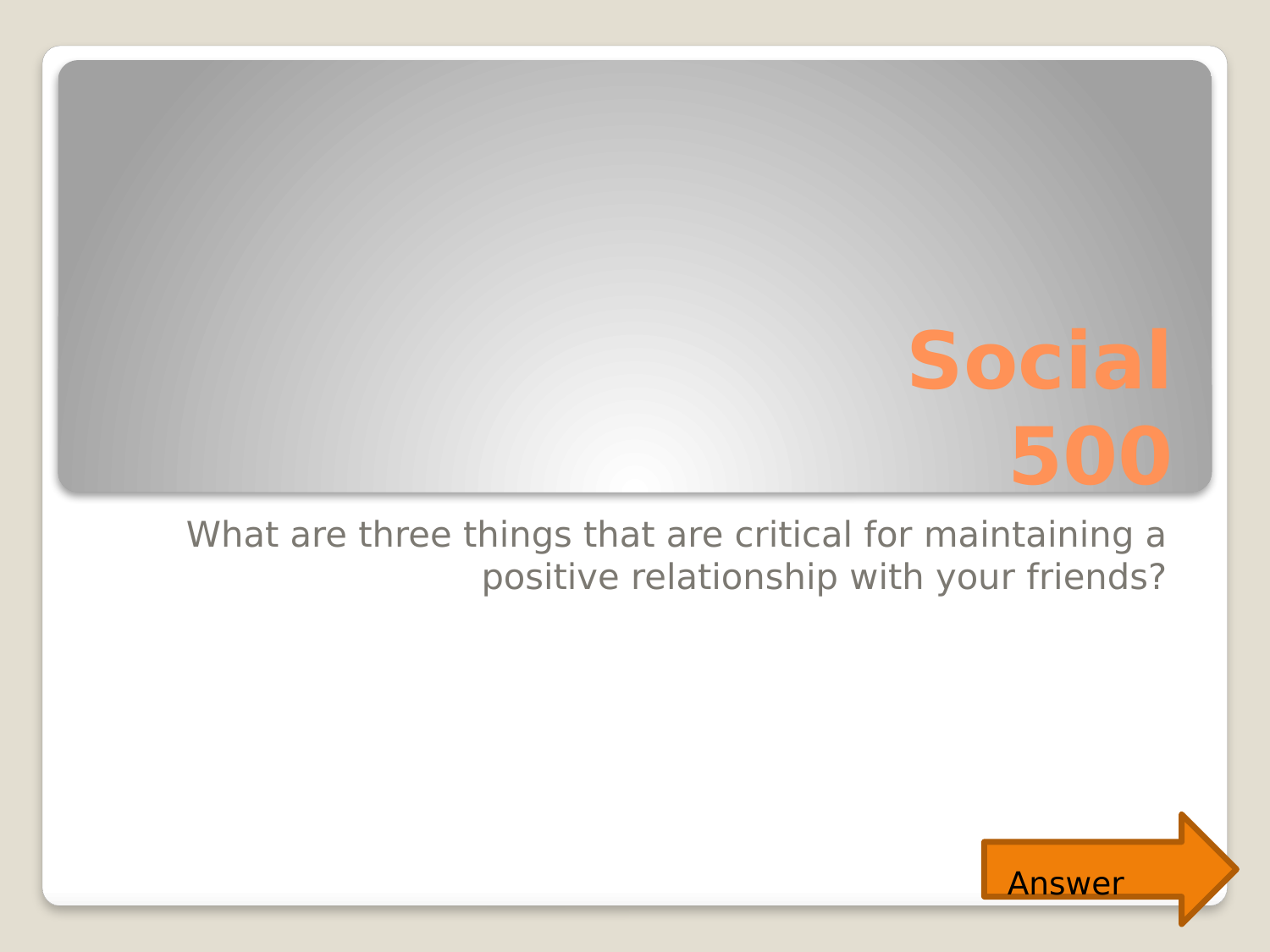

# Social 500
What are three things that are critical for maintaining a positive relationship with your friends?

Answer